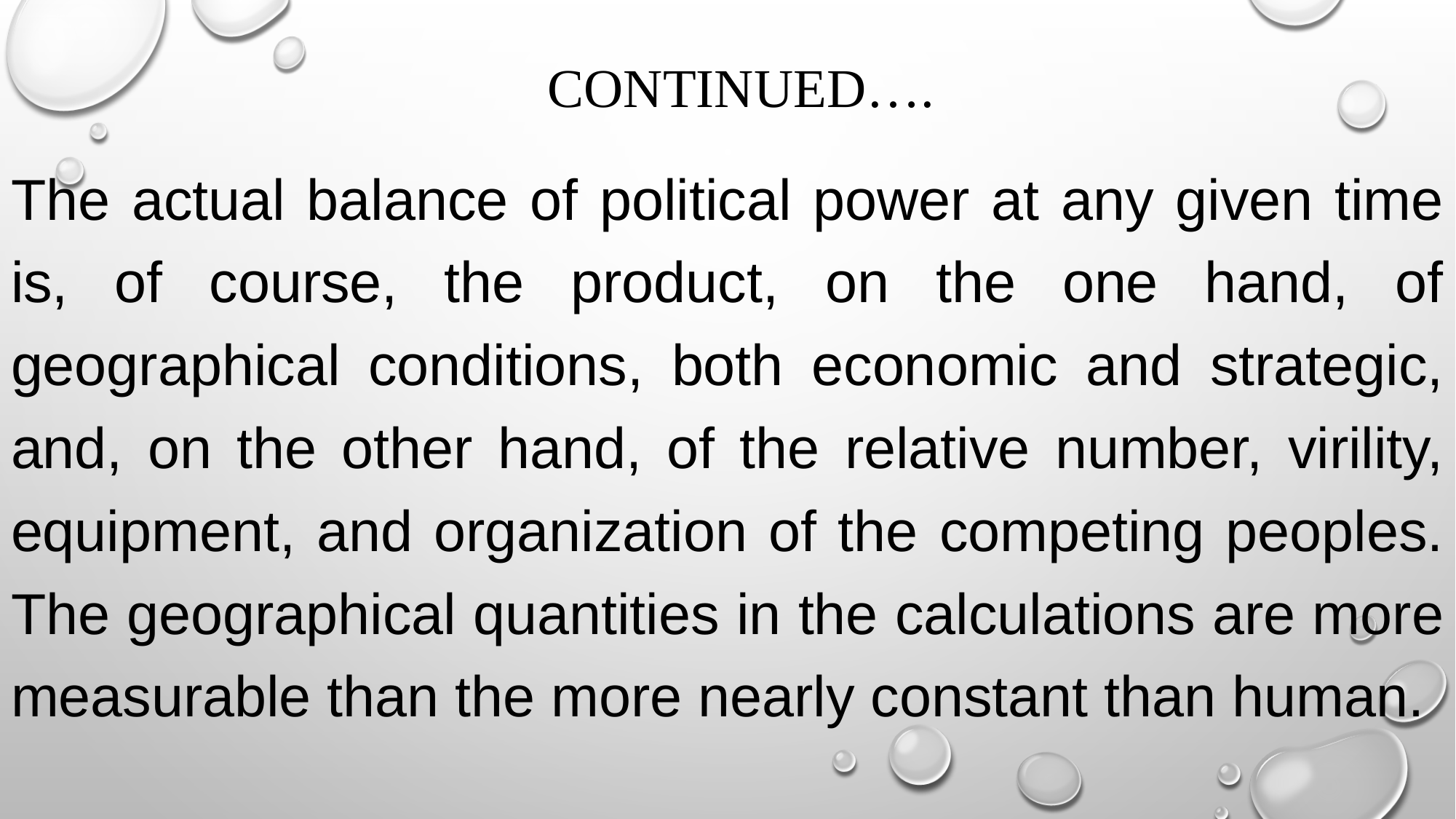

# continued….
The actual balance of political power at any given time is, of course, the product, on the one hand, of geographical conditions, both economic and strategic, and, on the other hand, of the relative number, virility, equipment, and organization of the competing peoples. The geographical quantities in the calculations are more measurable than the more nearly constant than human.